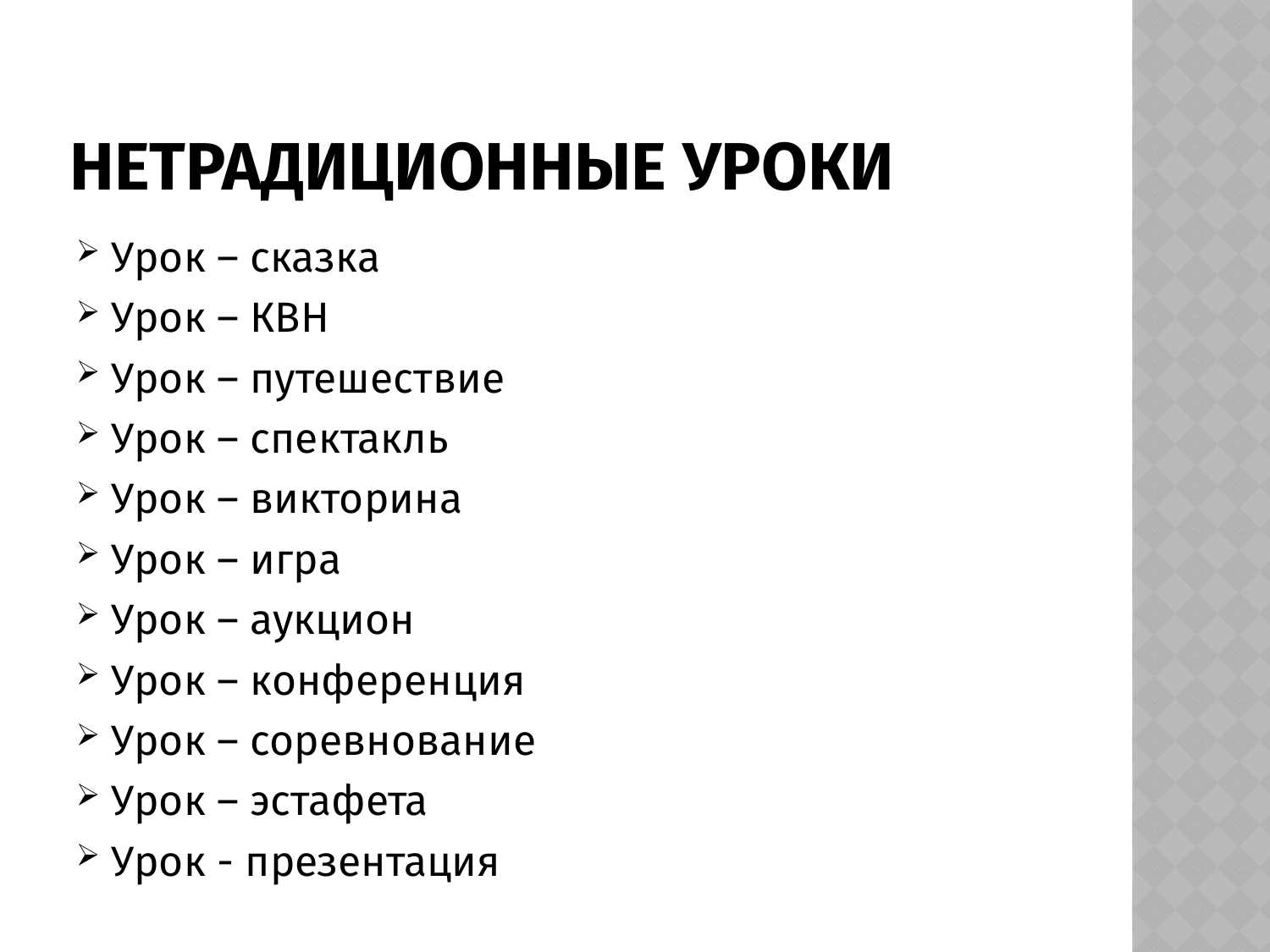

# Нетрадиционные уроки
Урок – сказка
Урок – КВН
Урок – путешествие
Урок – спектакль
Урок – викторина
Урок – игра
Урок – аукцион
Урок – конференция
Урок – соревнование
Урок – эстафета
Урок - презентация